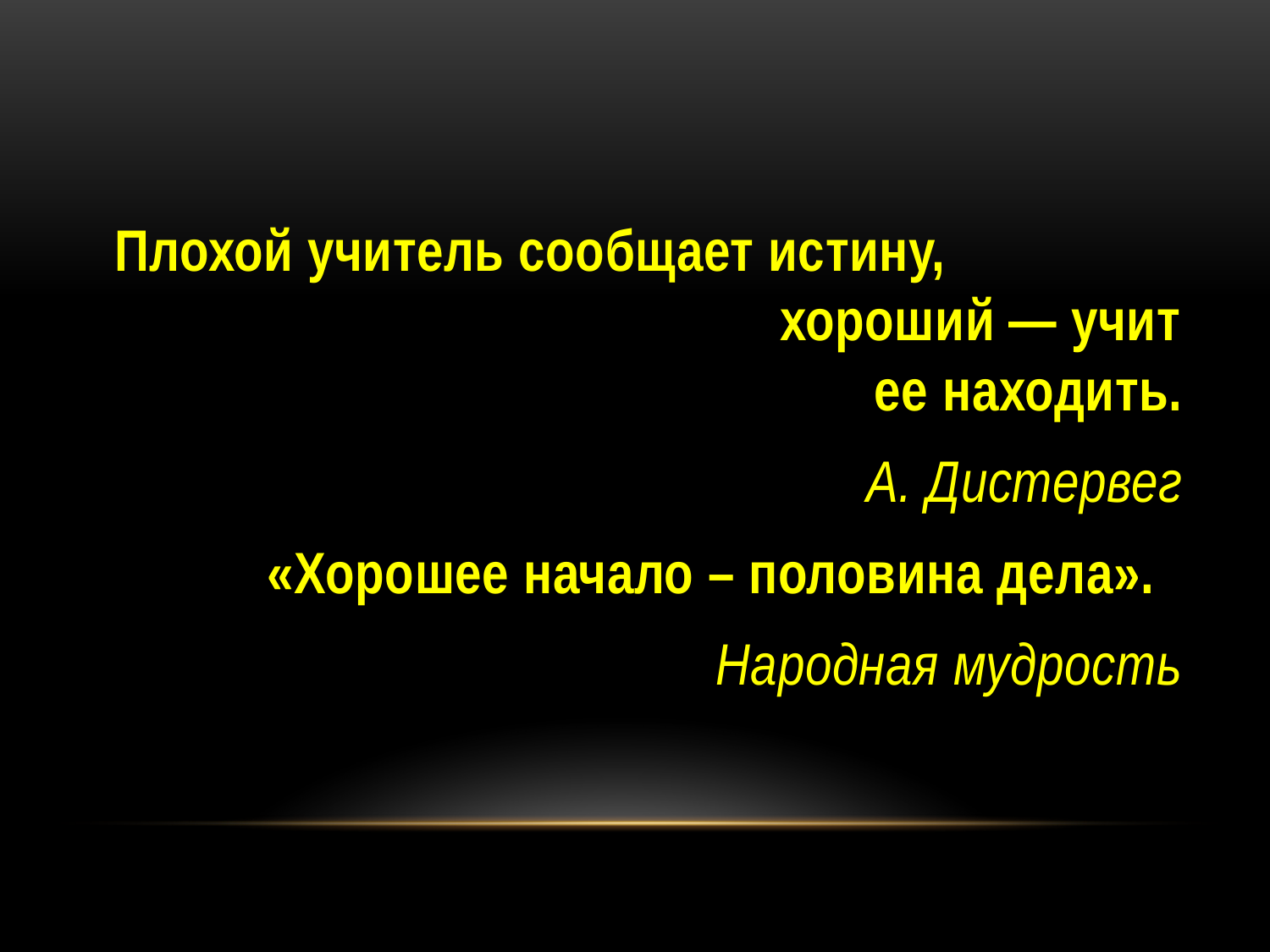

#
                                                                  Плохой учитель сообщает истину,                                                                  хороший — учит ее находить.
А. Дистервег
 «Хорошее начало – половина дела».
Народная мудрость